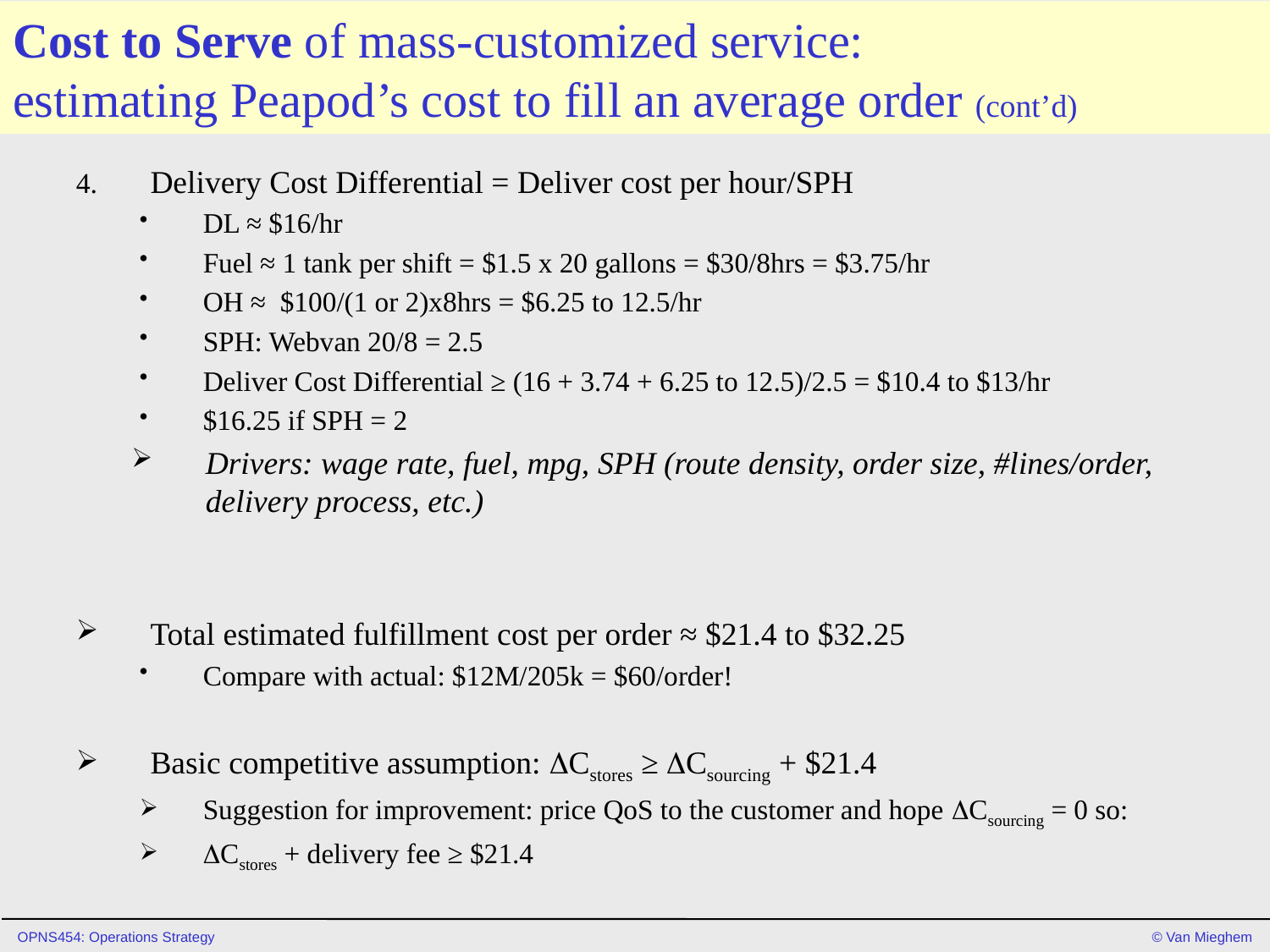

# Cost to Serve of mass-customized service: estimating Peapod’s cost to fill an average order (cont’d)
Delivery Cost Differential = Deliver cost per hour/SPH
DL ≈ $16/hr
Fuel ≈ 1 tank per shift = $1.5 x 20 gallons = $30/8hrs = $3.75/hr
OH ≈  $100/(1 or 2)x8hrs = $6.25 to 12.5/hr
SPH: Webvan 20/8 = 2.5
Deliver Cost Differential ≥ (16 + 3.74 + 6.25 to 12.5)/2.5 = $10.4 to $13/hr
$16.25 if SPH = 2
Drivers: wage rate, fuel, mpg, SPH (route density, order size, #lines/order, delivery process, etc.)

Total estimated fulfillment cost per order ≈ $21.4 to $32.25
Compare with actual: $12M/205k = $60/order!

Basic competitive assumption: ΔCstores ≥ ΔCsourcing + $21.4
Suggestion for improvement: price QoS to the customer and hope ΔCsourcing = 0 so:
ΔCstores + delivery fee ≥ $21.4